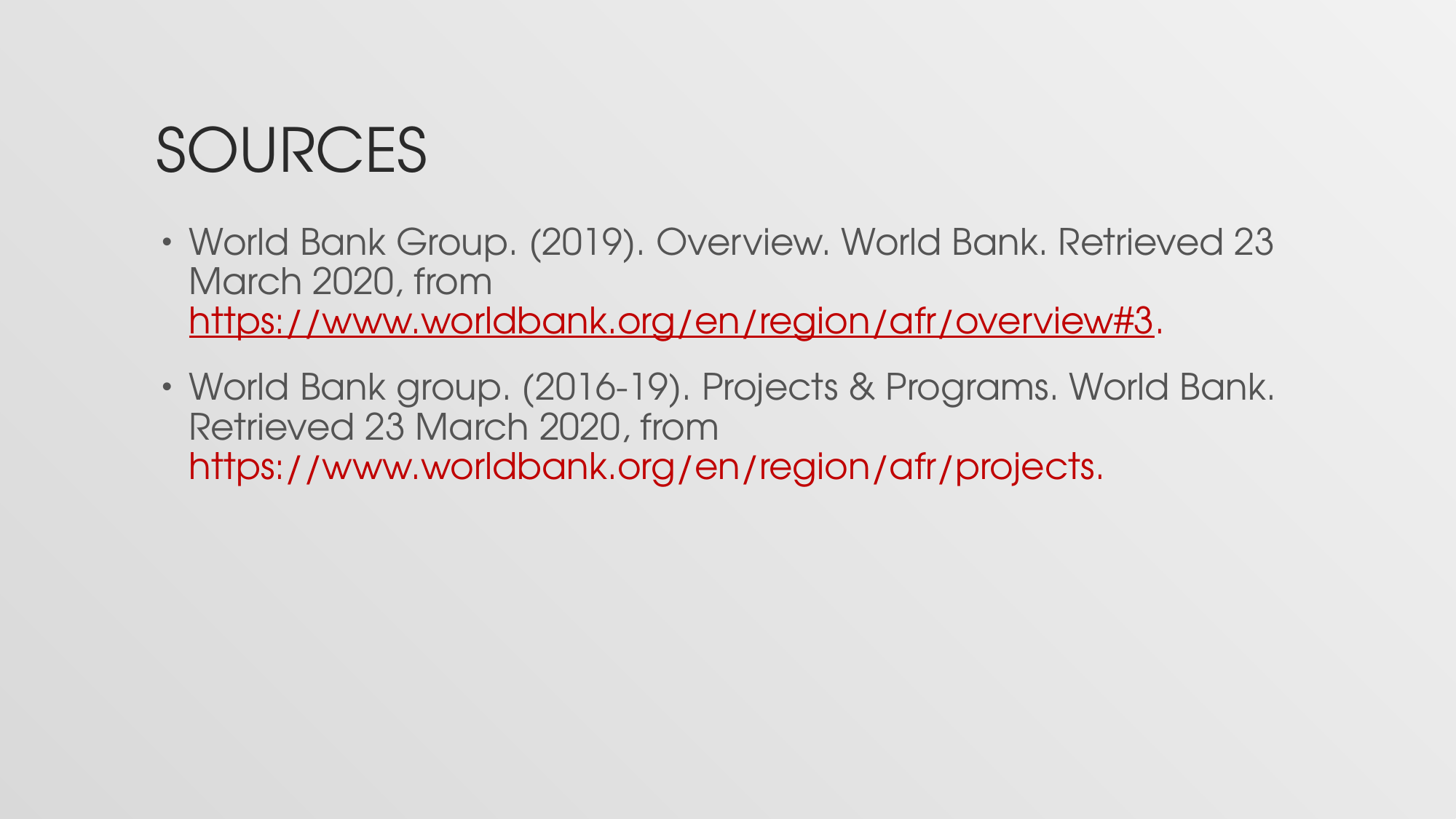

# Sources
World Bank Group. (2019). Overview. World Bank. Retrieved 23 March 2020, from https://www.worldbank.org/en/region/afr/overview#3.
World Bank group. (2016-19). Projects & Programs. World Bank. Retrieved 23 March 2020, from https://www.worldbank.org/en/region/afr/projects.